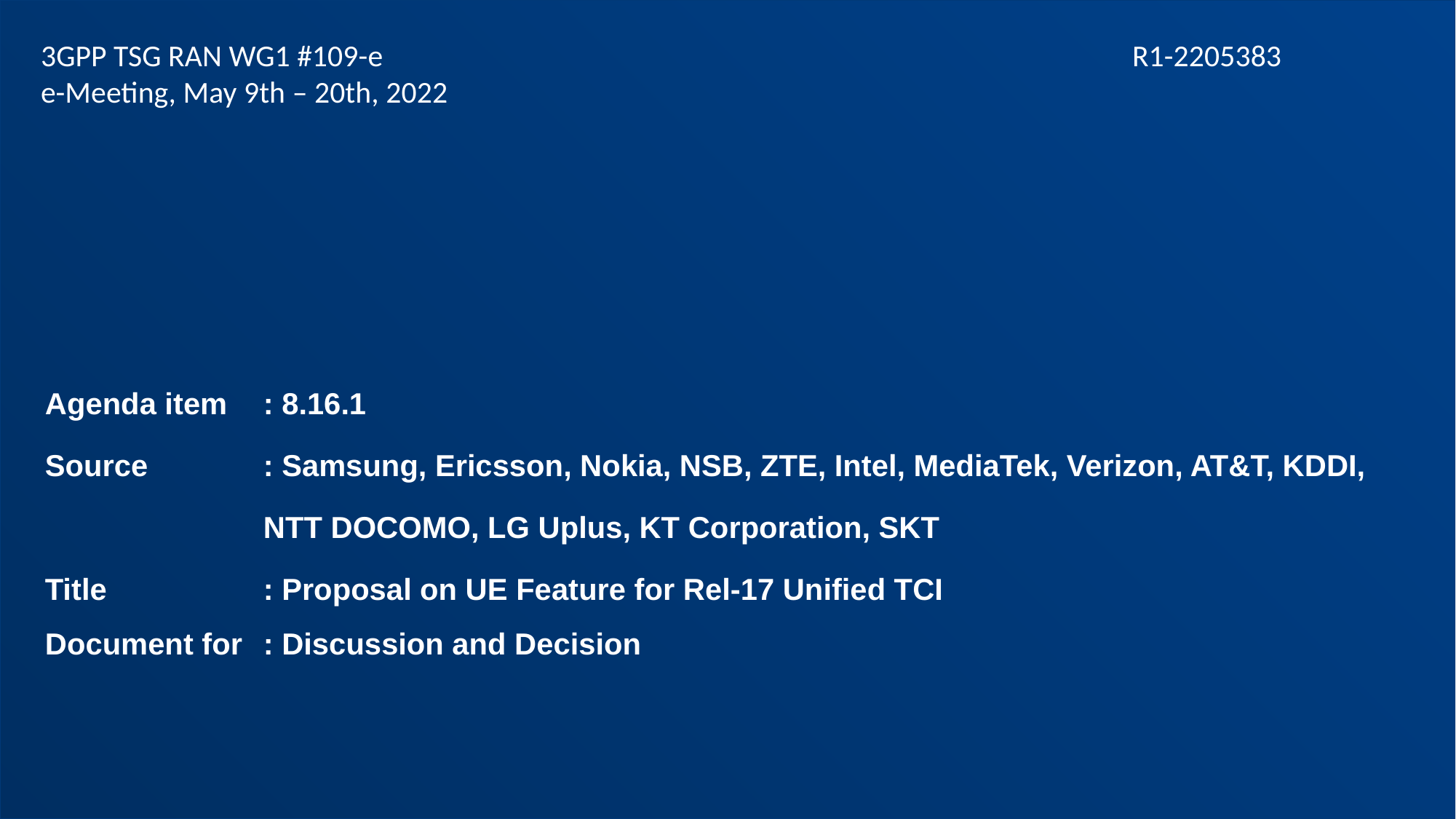

3GPP TSG RAN WG1 #109-e		                                                       		R1-2205383
e-Meeting, May 9th – 20th, 2022
Agenda item	: 8.16.1
Source		: Samsung, Ericsson, Nokia, NSB, ZTE, Intel, MediaTek, Verizon, AT&T, KDDI,
		NTT DOCOMO, LG Uplus, KT Corporation, SKT
Title		: Proposal on UE Feature for Rel-17 Unified TCI
Document for	: Discussion and Decision